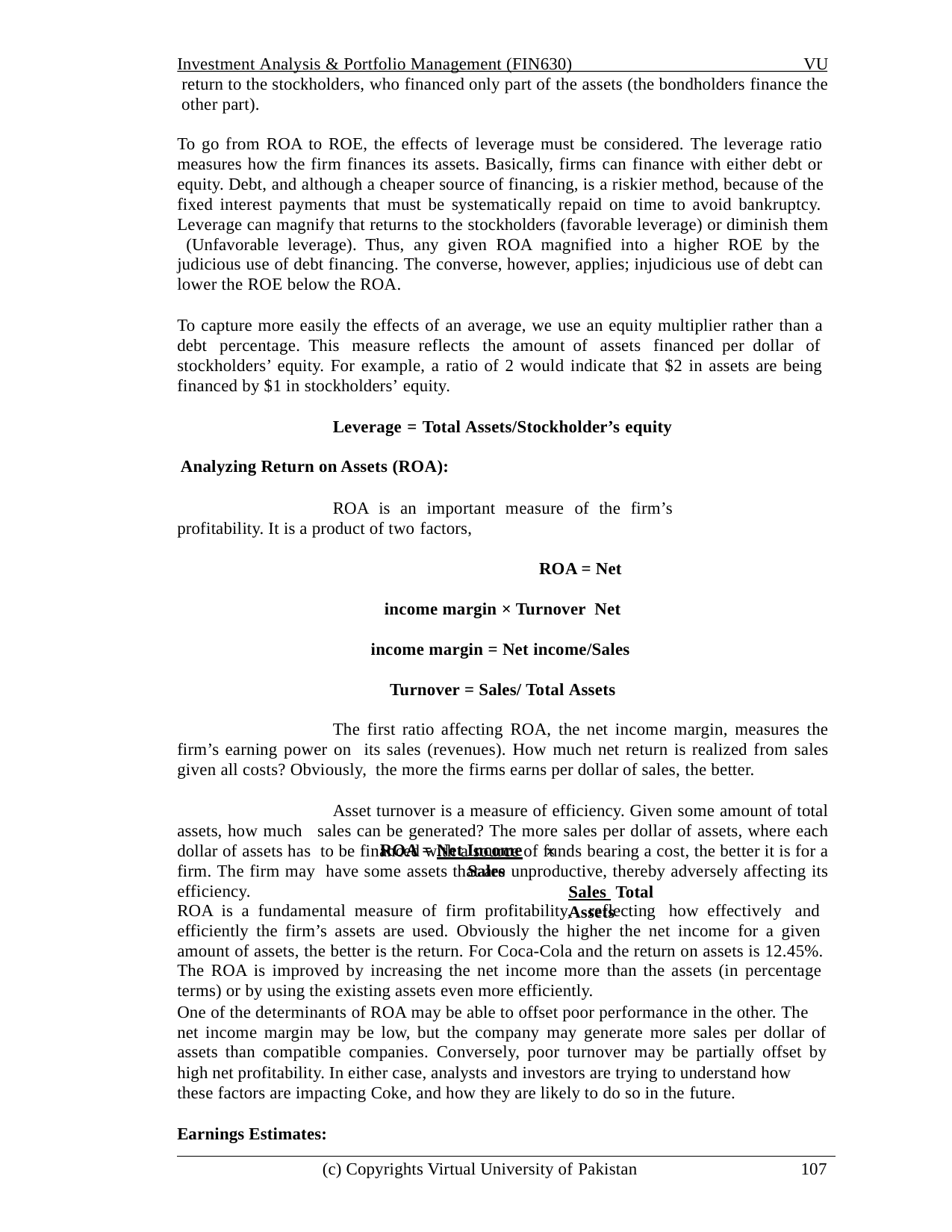

Investment Analysis & Portfolio Management (FIN630)	VU  return to the stockholders, who financed only part of the assets (the bondholders finance the  other part).

To go from ROA to ROE, the effects of leverage must be considered. The leverage ratio  measures how the firm finances its assets. Basically, firms can finance with either debt or  equity. Debt, and although a cheaper source of financing, is a riskier method, because of the  fixed interest payments that must be systematically repaid on time to avoid bankruptcy.  Leverage can magnify that returns to the stockholders (favorable leverage) or diminish them  (Unfavorable leverage). Thus, any given ROA magnified into a higher ROE by the  judicious use of debt financing. The converse, however, applies; injudicious use of debt can  lower the ROE below the ROA.

To capture more easily the effects of an average, we use an equity multiplier rather than a  debt percentage. This measure reflects the amount of assets financed per dollar of  stockholders’ equity. For example, a ratio of 2 would indicate that $2 in assets are being  financed by $1 in stockholders’ equity.
Leverage = Total Assets/Stockholder’s equity  Analyzing Return on Assets (ROA):

ROA is an important measure of the firm’s profitability. It is a product of two factors,
ROA = Net income margin × Turnover  Net income margin = Net income/Sales  Turnover = Sales/ Total Assets

The first ratio affecting ROA, the net income margin, measures the firm’s earning power on  its sales (revenues). How much net return is realized from sales given all costs? Obviously,  the more the firms earns per dollar of sales, the better.

Asset turnover is a measure of efficiency. Given some amount of total assets, how much  sales can be generated? The more sales per dollar of assets, where each dollar of assets has  to be financed with a source of funds bearing a cost, the better it is for a firm. The firm may  have some assets that are unproductive, thereby adversely affecting its efficiency.

ROA = Net Income
Sales
×		Sales  Total Assets
ROA is a fundamental measure of firm profitability,  reflecting how effectively and  efficiently the firm’s assets are used. Obviously the higher the net income for a given  amount of assets, the better is the return. For Coca-Cola and the return on assets is 12.45%.  The ROA is improved by increasing the net income more than the assets (in percentage  terms) or by using the existing assets even more efficiently.
One of the determinants of ROA may be able to offset poor performance in the other. The  net income margin may be low, but the company may generate more sales per dollar of
assets than compatible companies. Conversely, poor turnover may be partially offset by
high net profitability. In either case, analysts and investors are trying to understand how  these factors are impacting Coke, and how they are likely to do so in the future.

Earnings Estimates:
(c) Copyrights Virtual University of Pakistan
107